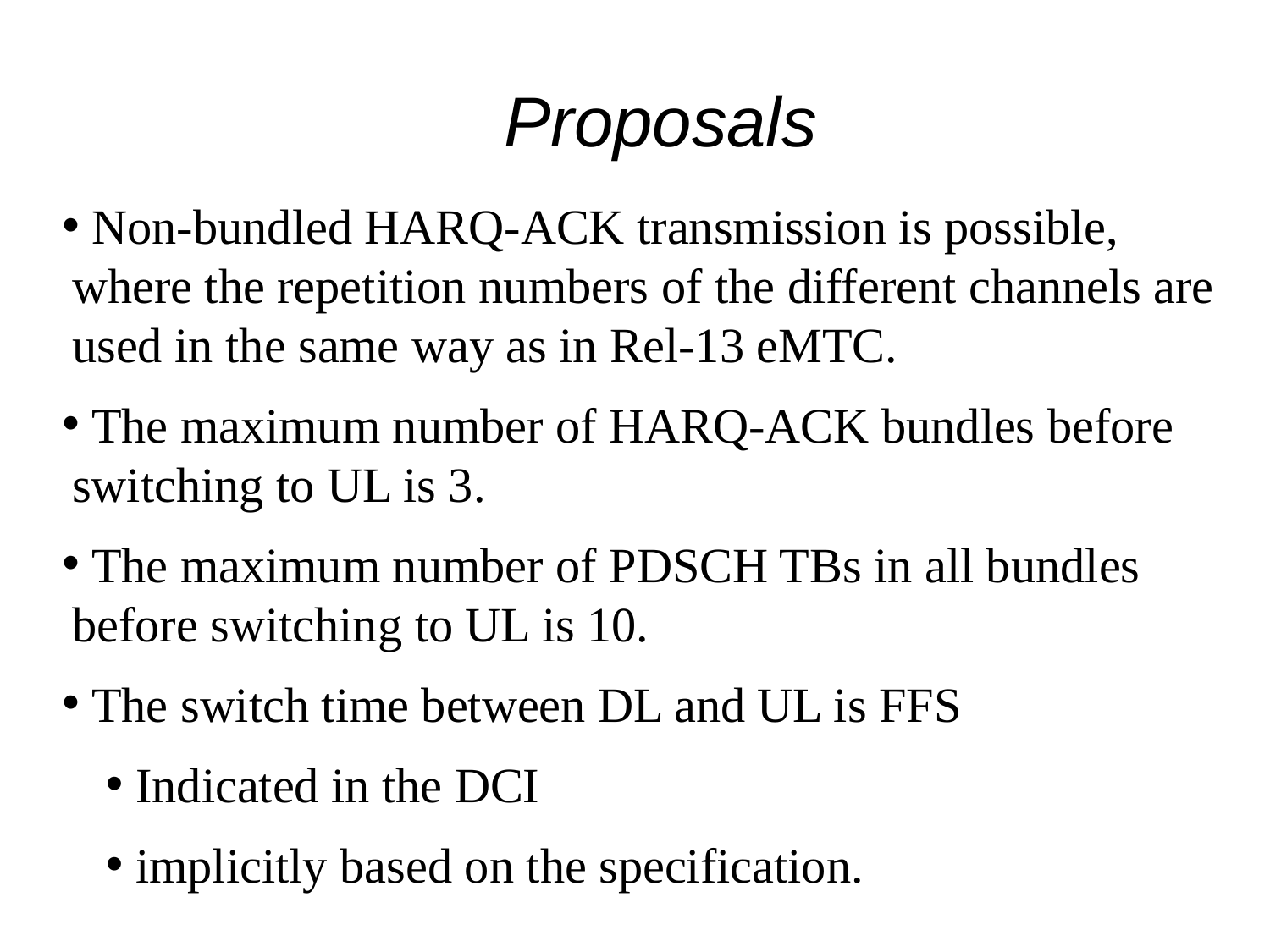

Proposals
 Non-bundled HARQ-ACK transmission is possible, where the repetition numbers of the different channels are used in the same way as in Rel-13 eMTC.
 The maximum number of HARQ-ACK bundles before switching to UL is 3.
 The maximum number of PDSCH TBs in all bundles before switching to UL is 10.
 The switch time between DL and UL is FFS
Indicated in the DCI
implicitly based on the specification.